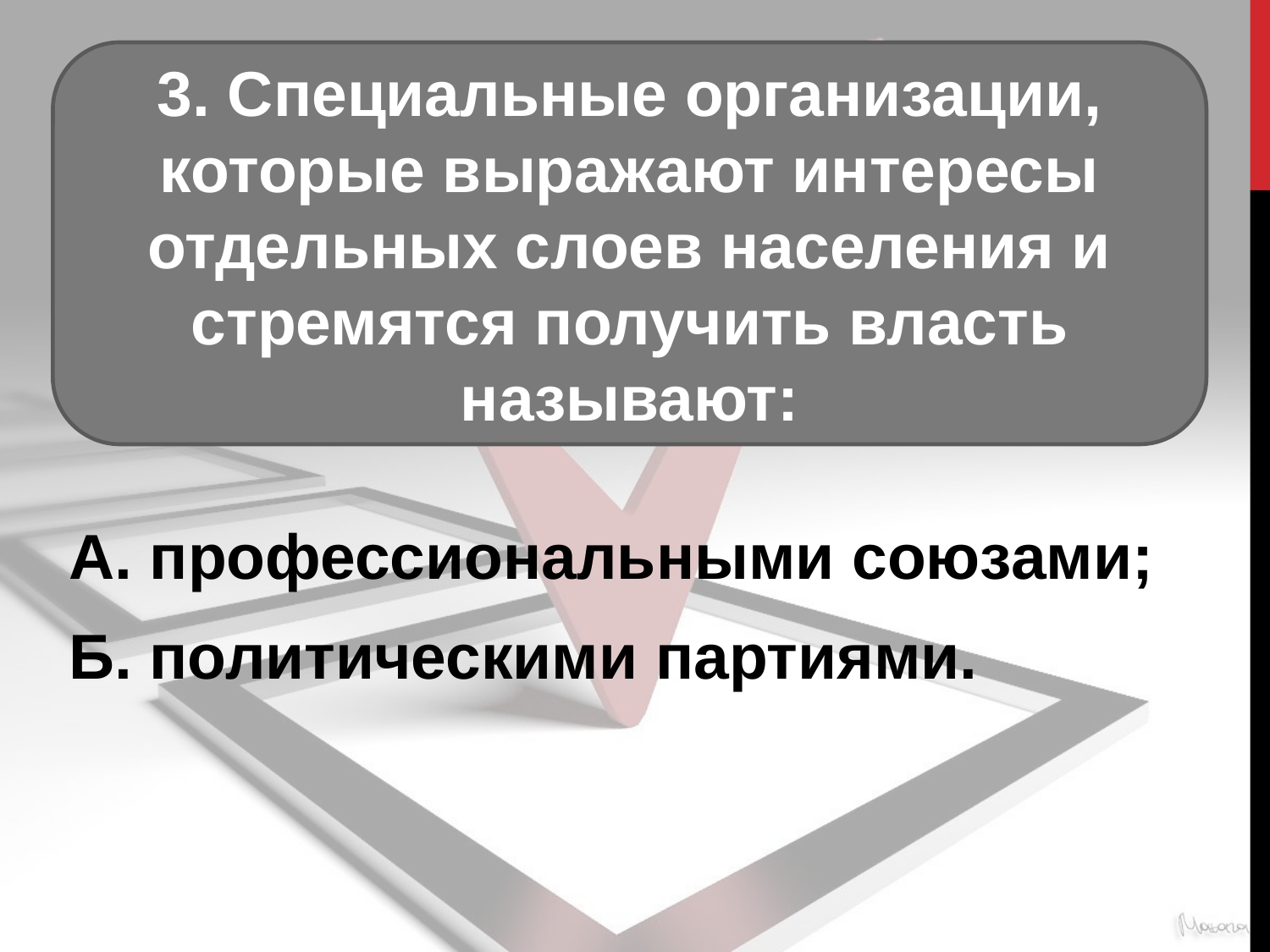

3. Специальные организации, которые выражают интересы отдельных слоев населения и стремятся получить власть называют:

  А. профессиональными союзами;
  Б. политическими партиями.